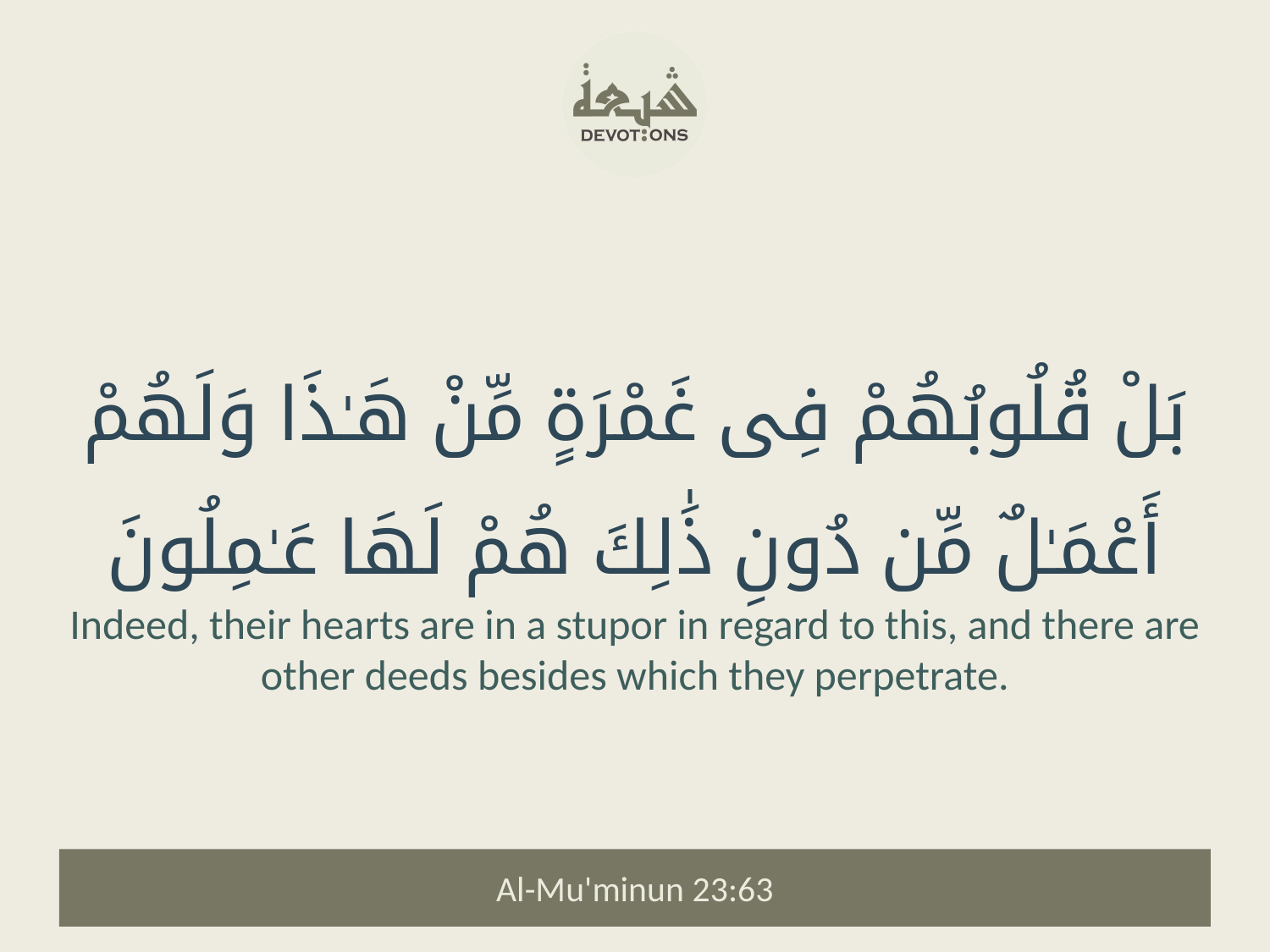

بَلْ قُلُوبُهُمْ فِى غَمْرَةٍ مِّنْ هَـٰذَا وَلَهُمْ أَعْمَـٰلٌ مِّن دُونِ ذَٰلِكَ هُمْ لَهَا عَـٰمِلُونَ
Indeed, their hearts are in a stupor in regard to this, and there are other deeds besides which they perpetrate.
Al-Mu'minun 23:63